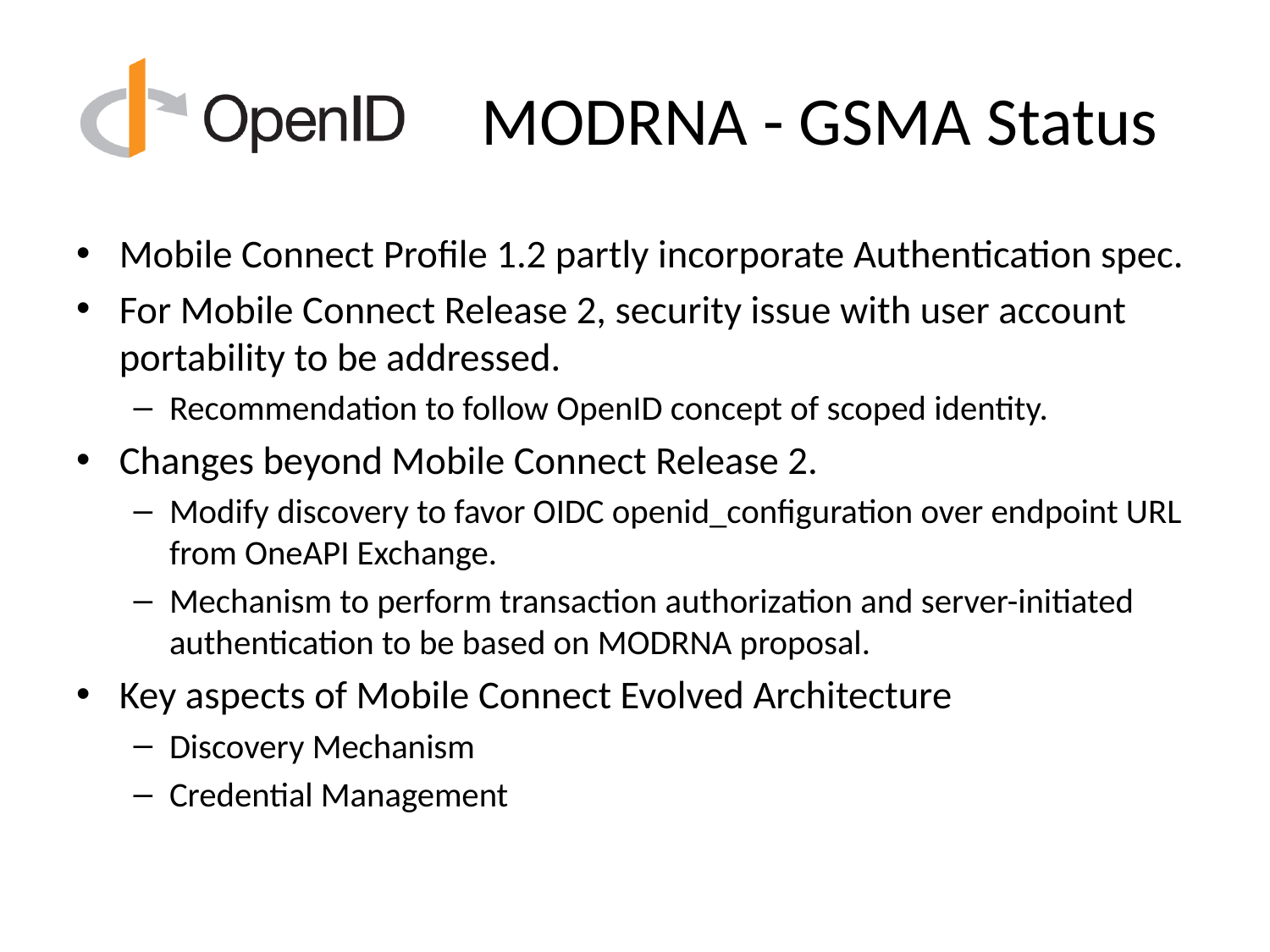

# MODRNA - GSMA Status
Mobile Connect Profile 1.2 partly incorporate Authentication spec.
For Mobile Connect Release 2, security issue with user account portability to be addressed.
Recommendation to follow OpenID concept of scoped identity.
Changes beyond Mobile Connect Release 2.
Modify discovery to favor OIDC openid_configuration over endpoint URL from OneAPI Exchange.
Mechanism to perform transaction authorization and server-initiated authentication to be based on MODRNA proposal.
Key aspects of Mobile Connect Evolved Architecture
Discovery Mechanism
Credential Management